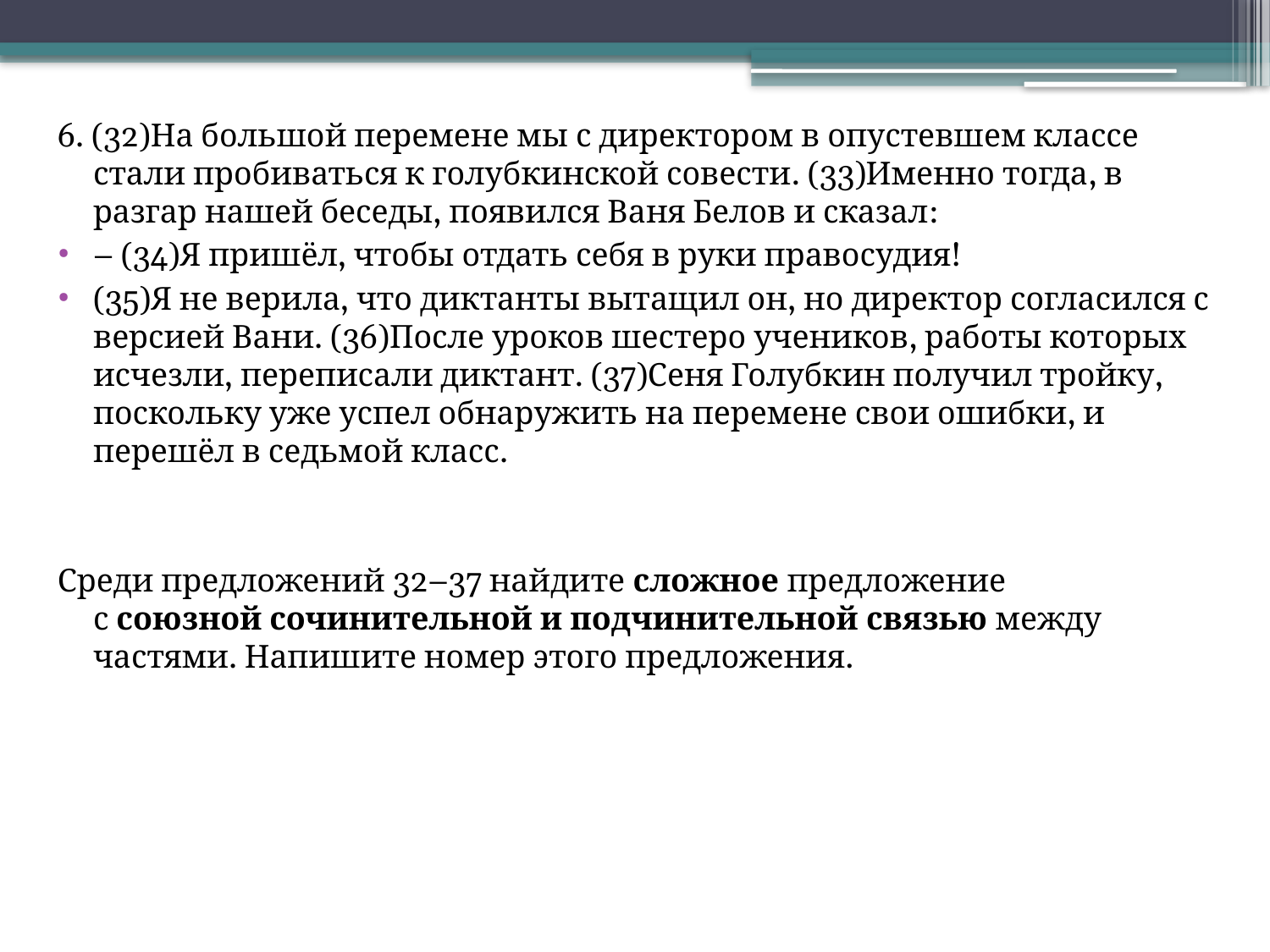

6. (32)На большой перемене мы с директором в опустевшем классе стали пробиваться к голубкинской совести. (33)Именно тогда, в разгар нашей беседы, появился Ваня Белов и сказал:
– (34)Я пришёл, чтобы отдать себя в руки правосудия!
(35)Я не верила, что диктанты вытащил он, но директор согласился с версией Вани. (36)После уроков шестеро учеников, работы которых исчезли, переписали диктант. (37)Сеня Голубкин получил тройку, поскольку уже успел обнаружить на перемене свои ошибки, и перешёл в седьмой класс.

Среди предложений 32–37 найдите сложное предложение с союзной сочинительной и подчинительной связью между частями. Напишите номер этого предложения.